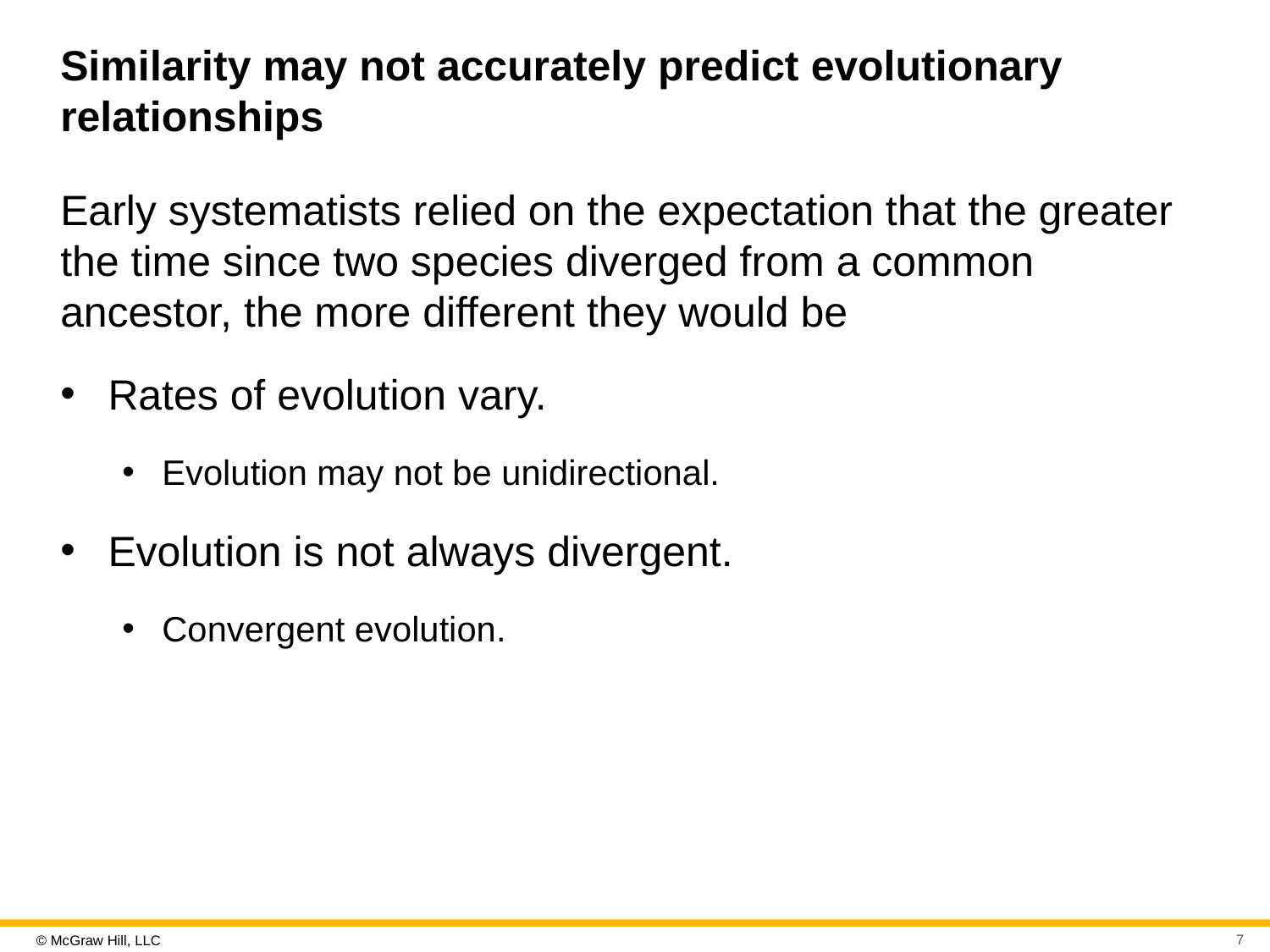

# Similarity may not accurately predict evolutionary relationships
Early systematists relied on the expectation that the greater the time since two species diverged from a common ancestor, the more different they would be
Rates of evolution vary.
Evolution may not be unidirectional.
Evolution is not always divergent.
Convergent evolution.
7